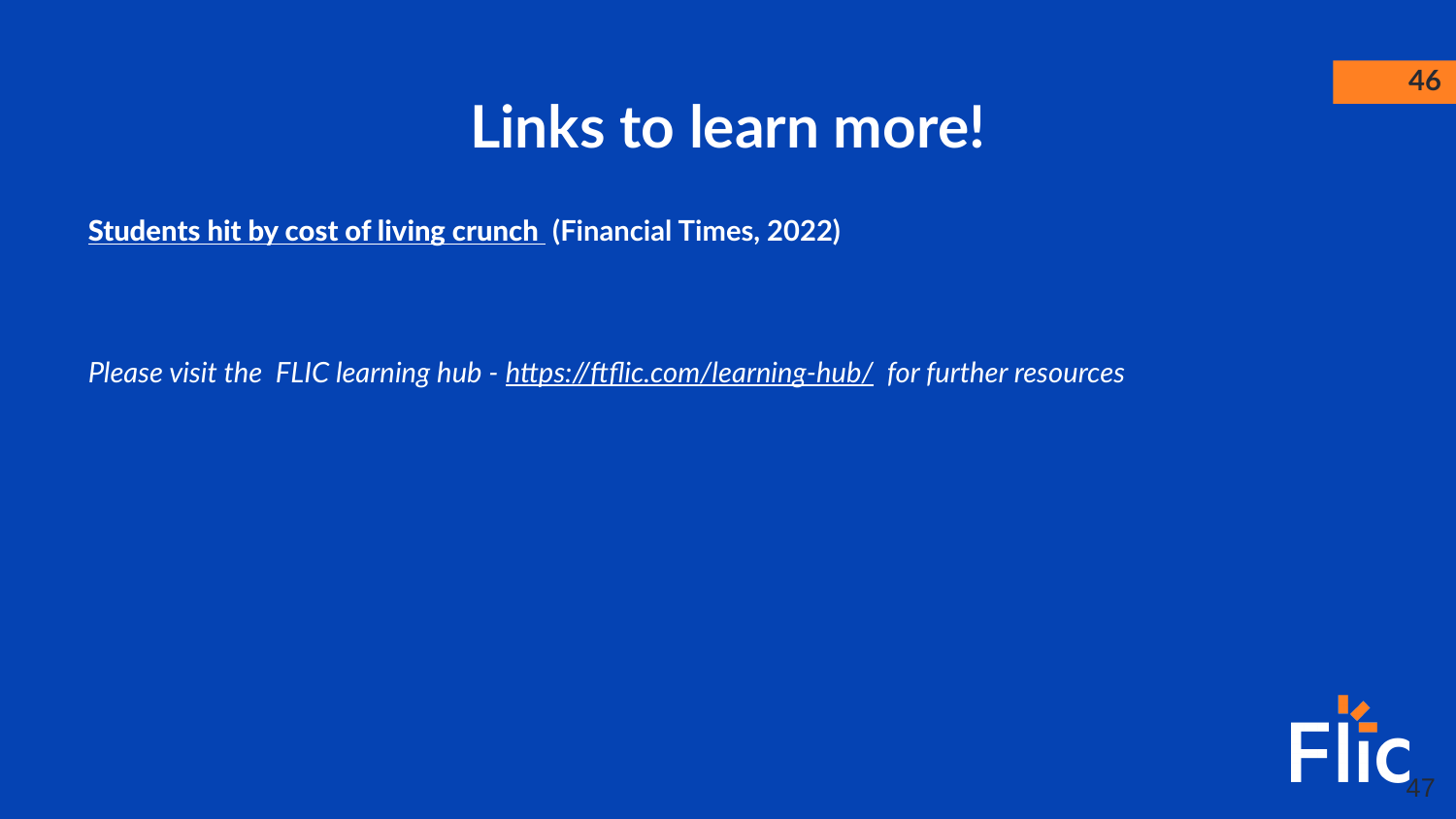

46
Links to learn more!
Students hit by cost of living crunch  (Financial Times, 2022)

Please visit the  FLIC learning hub - https://ftflic.com/learning-hub/  for further resources

47